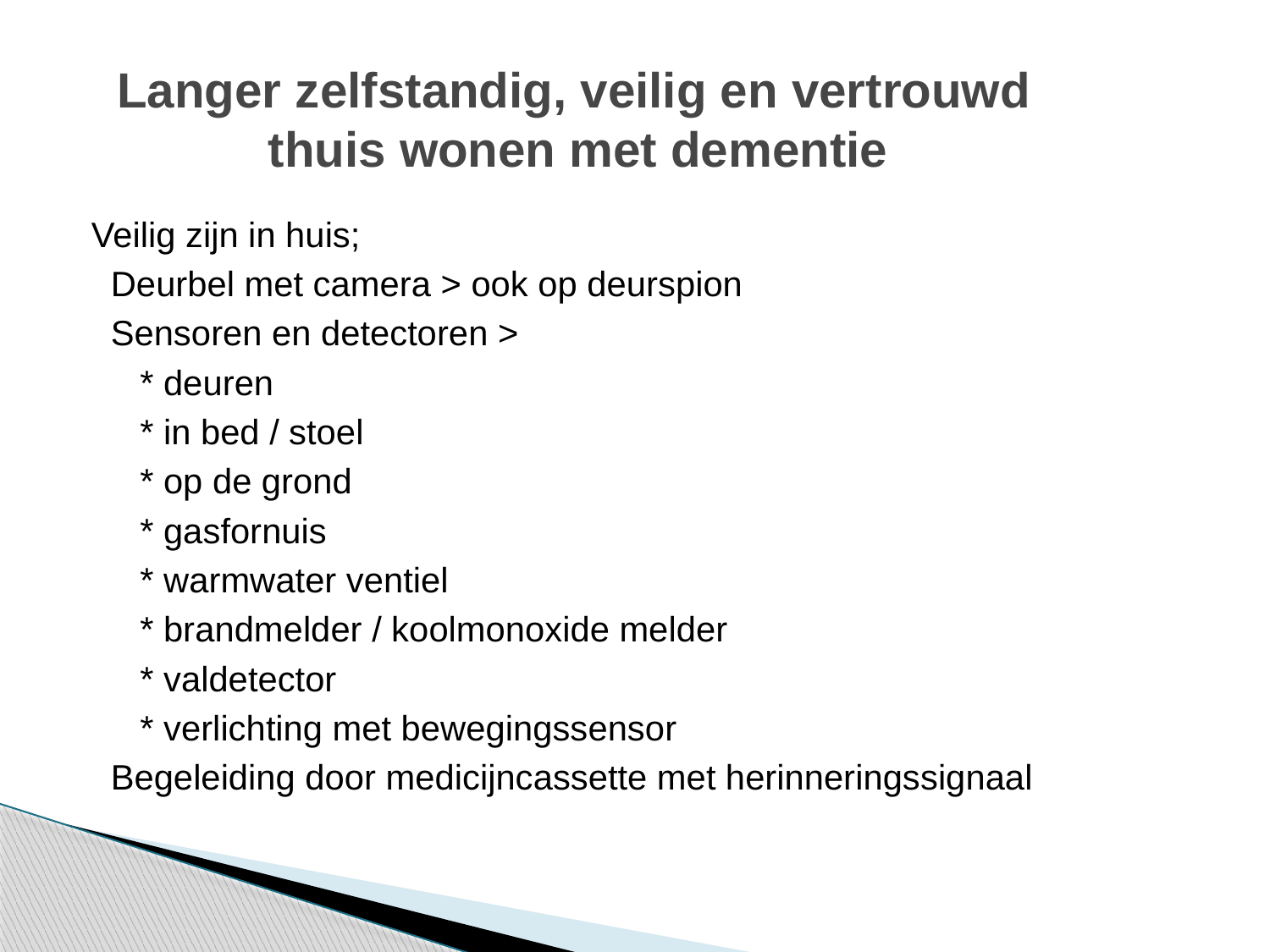

# Langer zelfstandig, veilig en vertrouwd thuis wonen met dementie
Veilig zijn in huis;
  Deurbel met camera > ook op deurspion
  Sensoren en detectoren >
     * deuren
     * in bed / stoel
     * op de grond
     * gasfornuis
     * warmwater ventiel
     * brandmelder / koolmonoxide melder
     * valdetector
     * verlichting met bewegingssensor
  Begeleiding door medicijncassette met herinneringssignaal